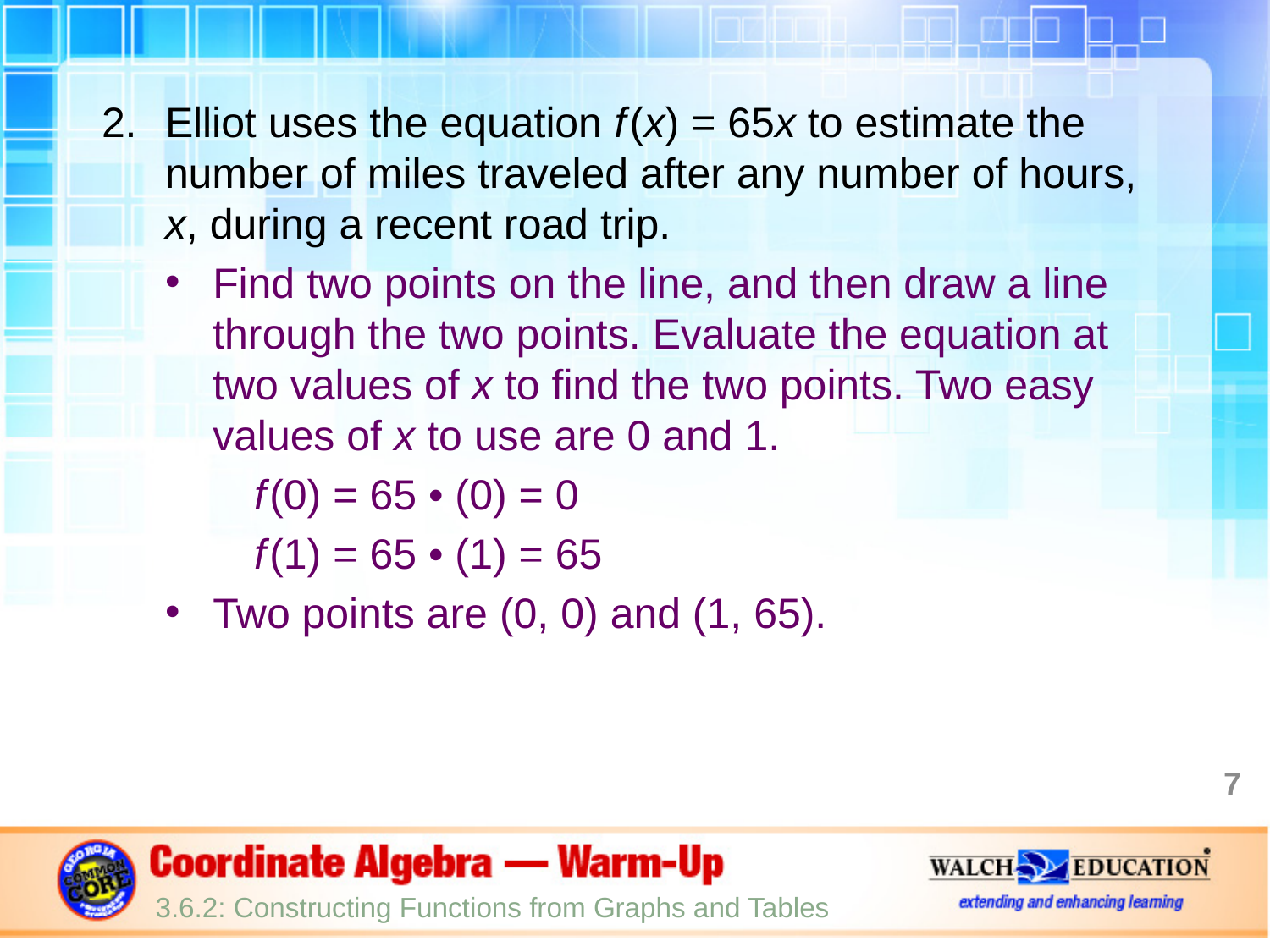

Elliot uses the equation f (x) = 65x to estimate the number of miles traveled after any number of hours, x, during a recent road trip.
Find two points on the line, and then draw a line through the two points. Evaluate the equation at two values of x to find the two points. Two easy values of x to use are 0 and 1.
f (0) = 65 • (0) = 0
f (1) = 65 • (1) = 65
Two points are (0, 0) and (1, 65).
7
3.6.2: Constructing Functions from Graphs and Tables